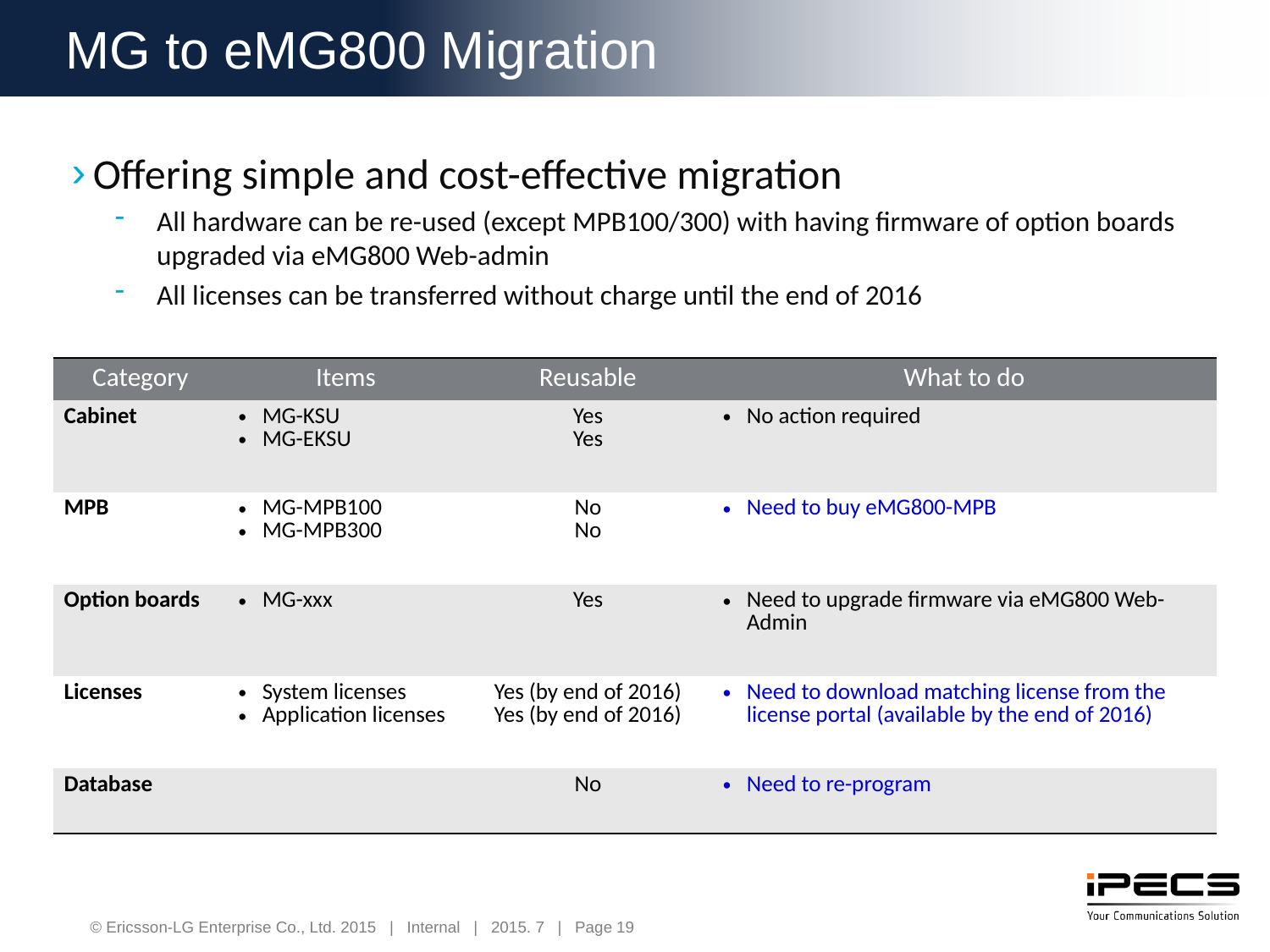

MG to eMG800 Migration
Offering simple and cost-effective migration
All hardware can be re-used (except MPB100/300) with having firmware of option boards upgraded via eMG800 Web-admin
All licenses can be transferred without charge until the end of 2016
| Category | Items | Reusable | What to do |
| --- | --- | --- | --- |
| Cabinet | MG-KSU MG-EKSU | Yes Yes | No action required |
| MPB | MG-MPB100 MG-MPB300 | No No | Need to buy eMG800-MPB |
| Option boards | MG-xxx | Yes | Need to upgrade firmware via eMG800 Web-Admin |
| Licenses | System licenses Application licenses | Yes (by end of 2016) Yes (by end of 2016) | Need to download matching license from the license portal (available by the end of 2016) |
| Database |  | No | Need to re-program |